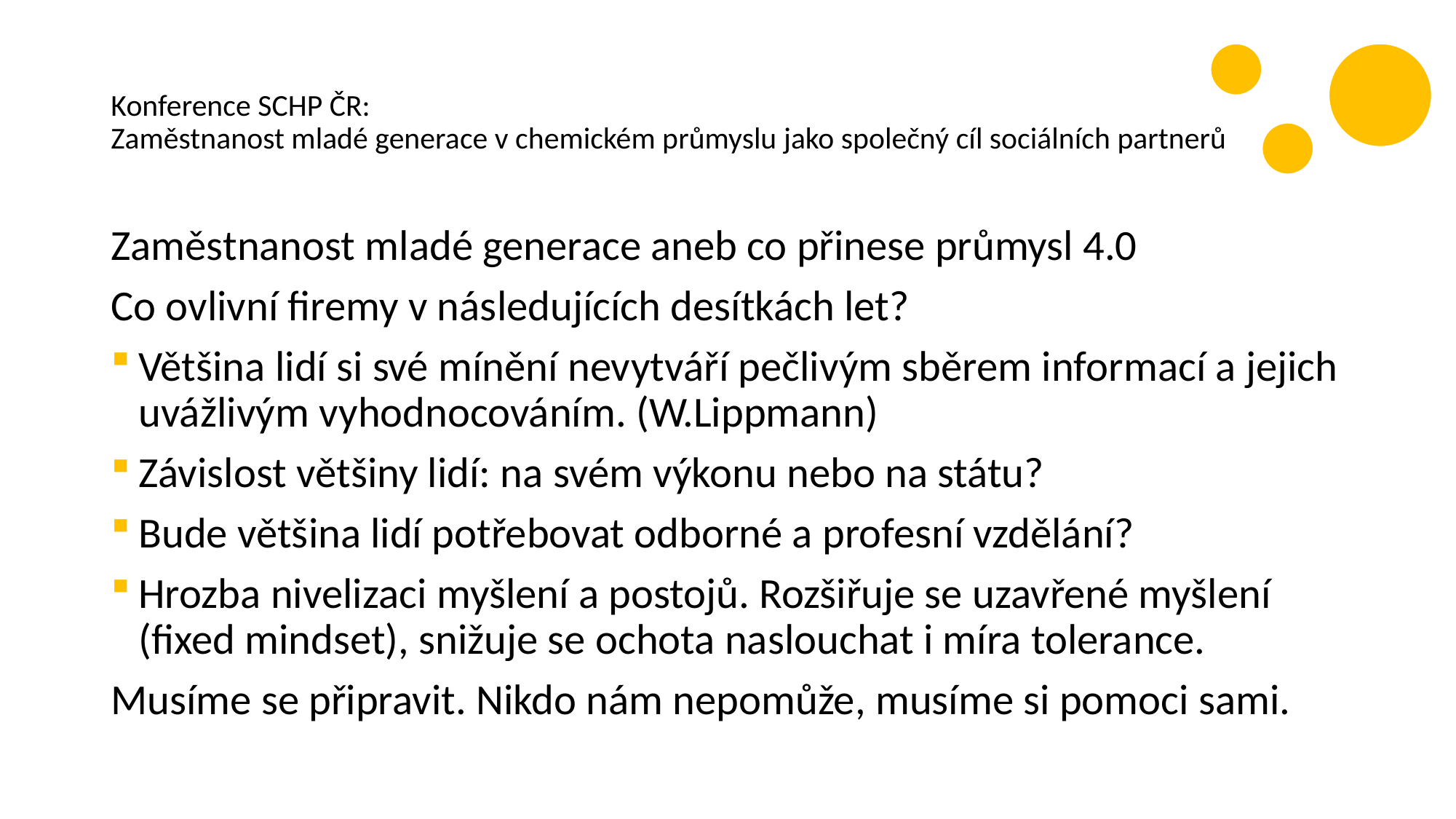

# Konference SCHP ČR: Zaměstnanost mladé generace v chemickém průmyslu jako společný cíl sociálních partnerů
Zaměstnanost mladé generace aneb co přinese průmysl 4.0
Co ovlivní firemy v následujících desítkách let?
Většina lidí si své mínění nevytváří pečlivým sběrem informací a jejich uvážlivým vyhodnocováním. (W.Lippmann)
Závislost většiny lidí: na svém výkonu nebo na státu?
Bude většina lidí potřebovat odborné a profesní vzdělání?
Hrozba nivelizaci myšlení a postojů. Rozšiřuje se uzavřené myšlení (fixed mindset), snižuje se ochota naslouchat i míra tolerance.
Musíme se připravit. Nikdo nám nepomůže, musíme si pomoci sami.